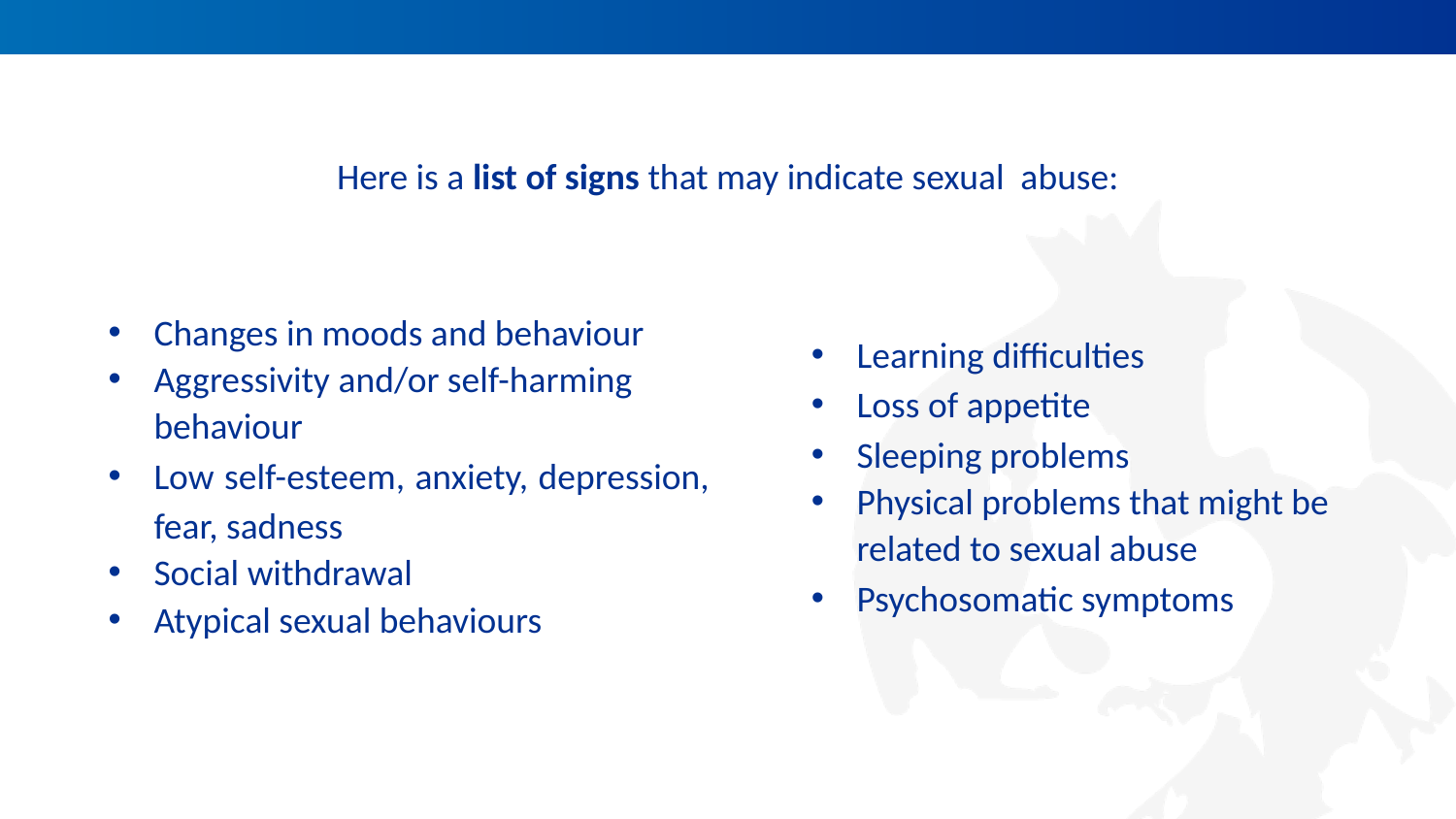

Here is a list of signs that may indicate sexual  abuse:
Changes in moods and behaviour
Aggressivity and/or self-harming behaviour
Low self-esteem, anxiety, depression, fear, sadness
Social withdrawal
Atypical sexual behaviours
Learning difficulties
Loss of appetite
Sleeping problems
Physical problems that might be related to sexual abuse
Psychosomatic symptoms